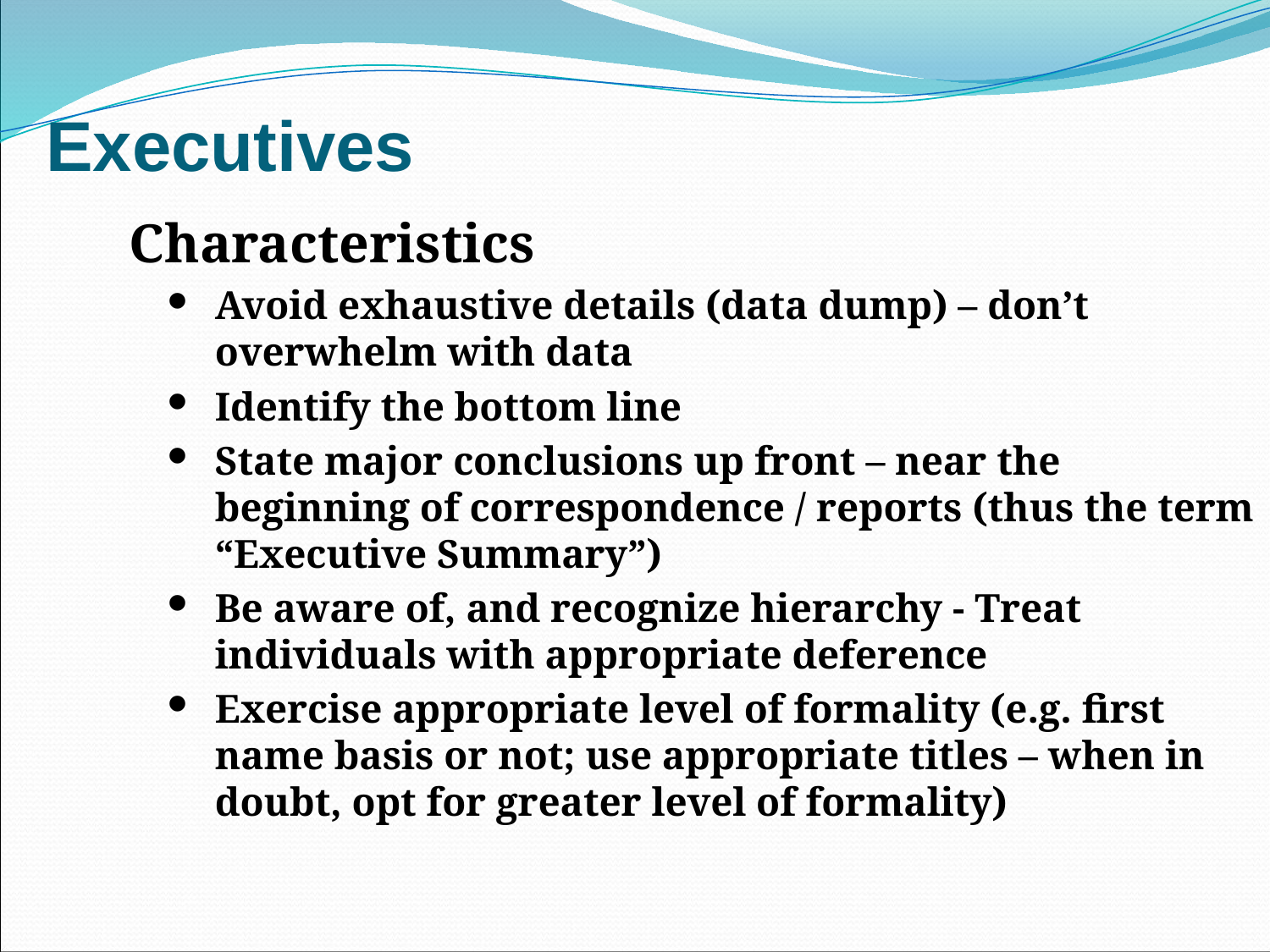

# Executives
Characteristics
Avoid exhaustive details (data dump) – don’t overwhelm with data
Identify the bottom line
State major conclusions up front – near the beginning of correspondence / reports (thus the term “Executive Summary”)
Be aware of, and recognize hierarchy - Treat individuals with appropriate deference
Exercise appropriate level of formality (e.g. first name basis or not; use appropriate titles – when in doubt, opt for greater level of formality)